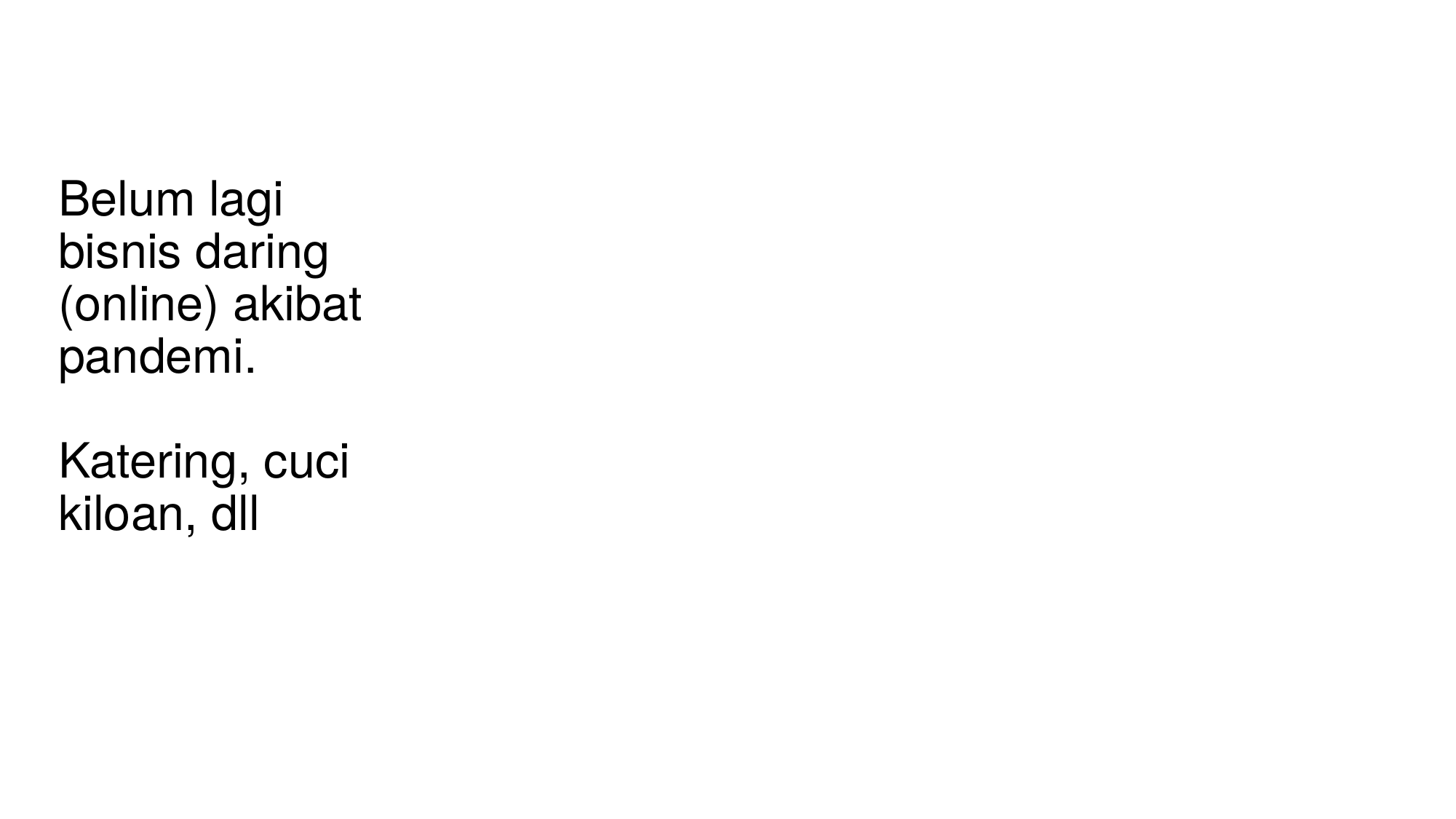

Belum lagi bisnis daring (online) akibat pandemi.

Katering, cuci kiloan, dll